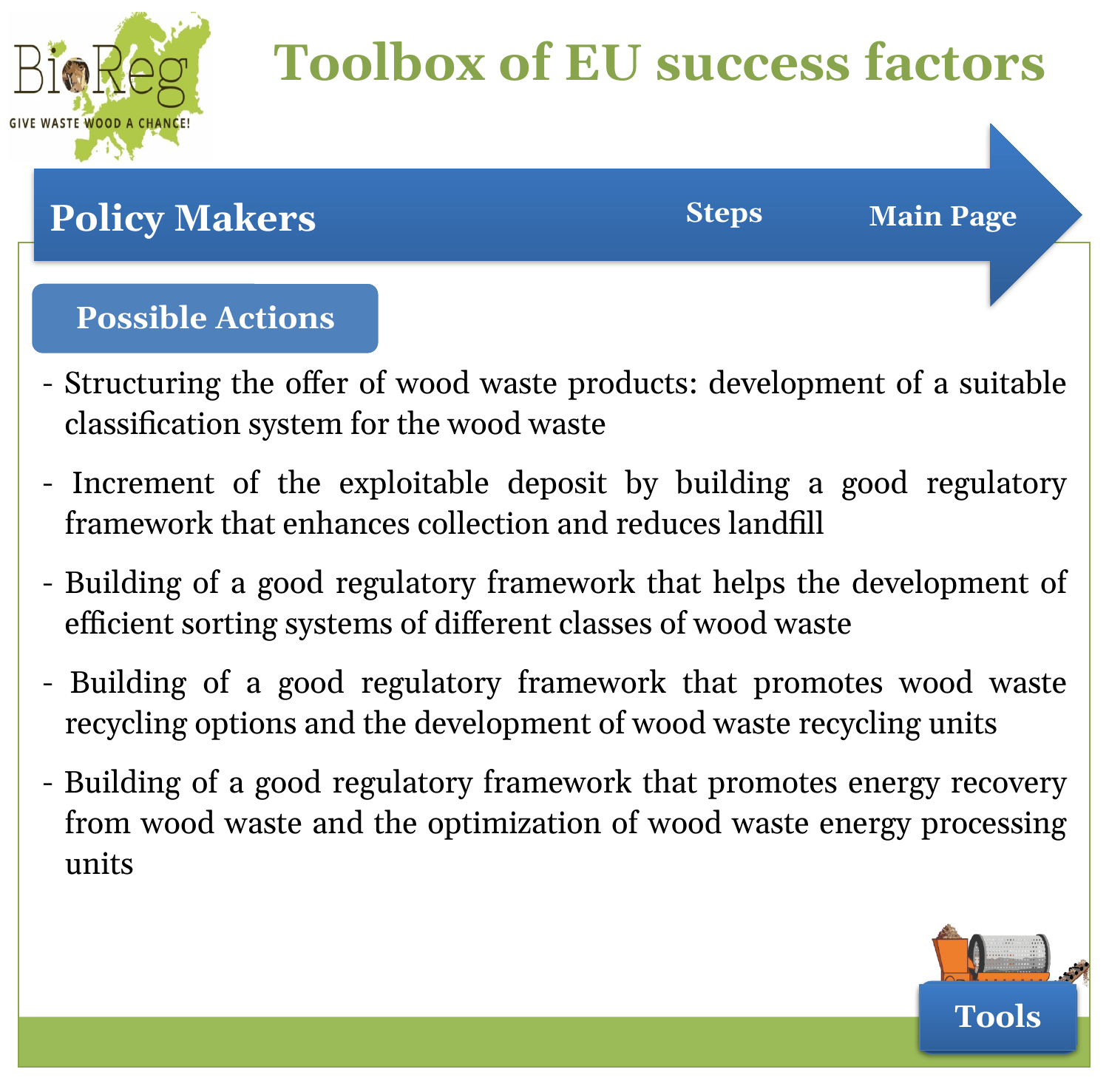

Policy Makers

Steps

Main Page

Possible Actions
- Structuring the offer of wood waste products: development of a suitable classification system for the wood waste
- Increment of the exploitable deposit by building a good regulatory framework that enhances collection and reduces landfill
- Building of a good regulatory framework that helps the development of efficient sorting systems of different classes of wood waste
- Building of a good regulatory framework that promotes wood waste recycling options and the development of wood waste recycling units
- Building of a good regulatory framework that promotes energy recovery from wood waste and the optimization of wood waste energy processing units

Tools